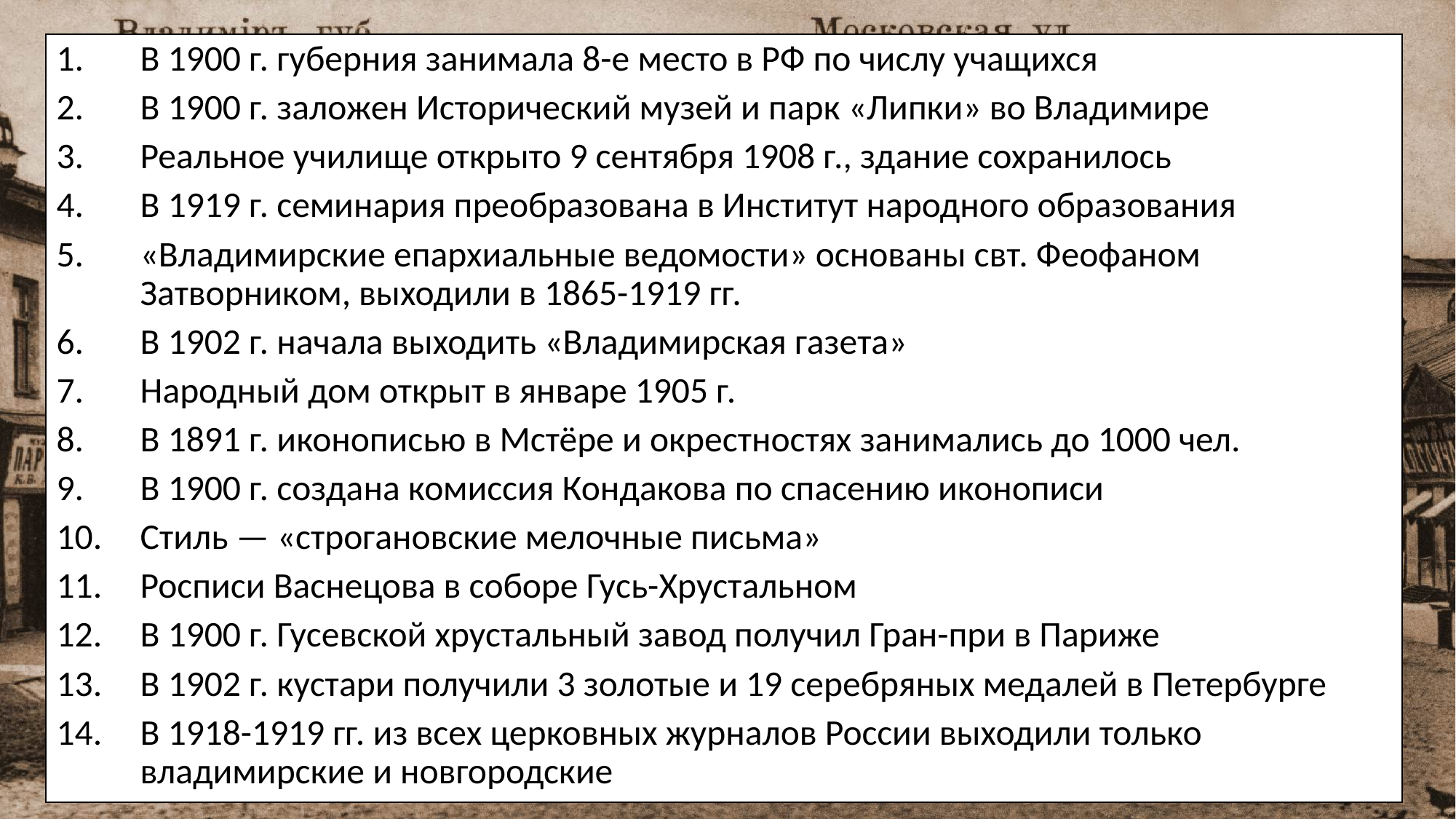

В 1900 г. губерния занимала 8-е место в РФ по числу учащихся
В 1900 г. заложен Исторический музей и парк «Липки» во Владимире
Реальное училище открыто 9 сентября 1908 г., здание сохранилось
В 1919 г. семинария преобразована в Институт народного образования
«Владимирские епархиальные ведомости» основаны свт. Феофаном Затворником, выходили в 1865-1919 гг.
В 1902 г. начала выходить «Владимирская газета»
Народный дом открыт в январе 1905 г.
В 1891 г. иконописью в Мстёре и окрестностях занимались до 1000 чел.
В 1900 г. создана комиссия Кондакова по спасению иконописи
Стиль — «строгановские мелочные письма»
Росписи Васнецова в соборе Гусь-Хрустальном
В 1900 г. Гусевской хрустальный завод получил Гран-при в Париже
В 1902 г. кустари получили 3 золотые и 19 серебряных медалей в Петербурге
В 1918-1919 гг. из всех церковных журналов России выходили только владимирские и новгородские